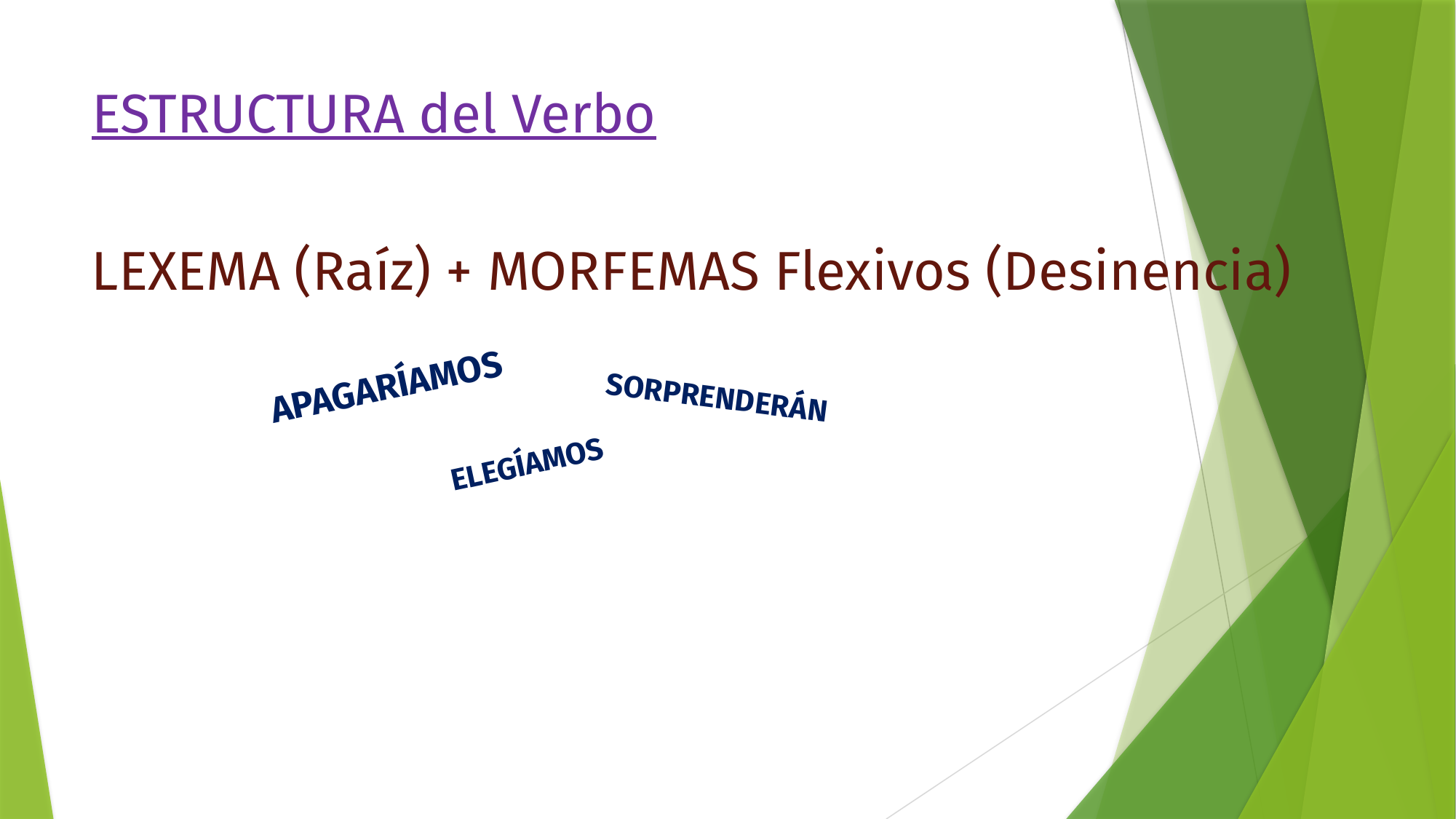

# ESTRUCTURA del Verbo
LEXEMA (Raíz) + MORFEMAS Flexivos (Desinencia)
APAGARÍAMOS
SORPRENDERÁN
ELEGÍAMOS